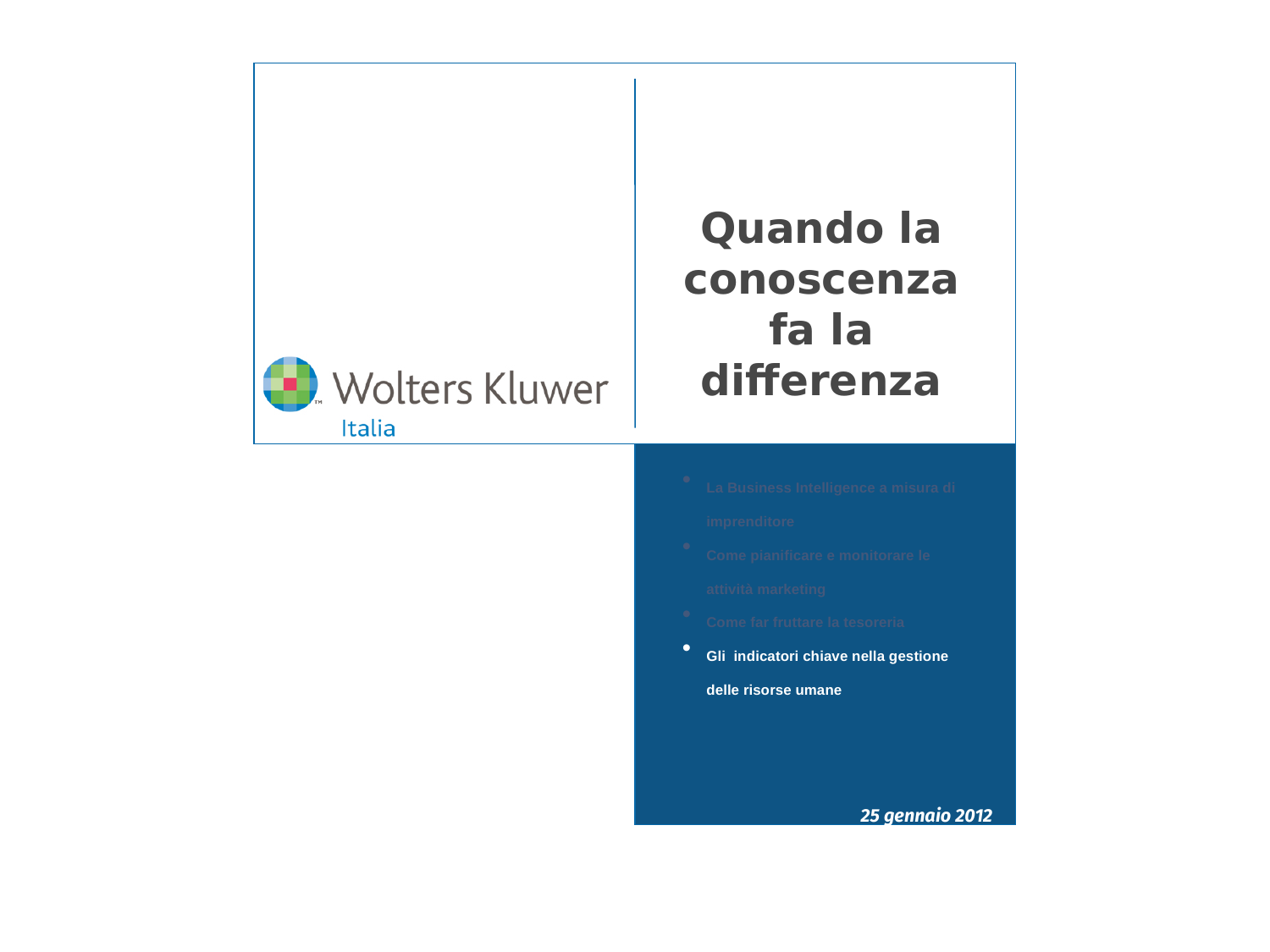

# Quando la conoscenza fa la differenza
La Business Intelligence a misura di imprenditore
Come pianificare e monitorare le attività marketing
Come far fruttare la tesoreria
Gli  indicatori chiave nella gestione delle risorse umane
25 gennaio 2012